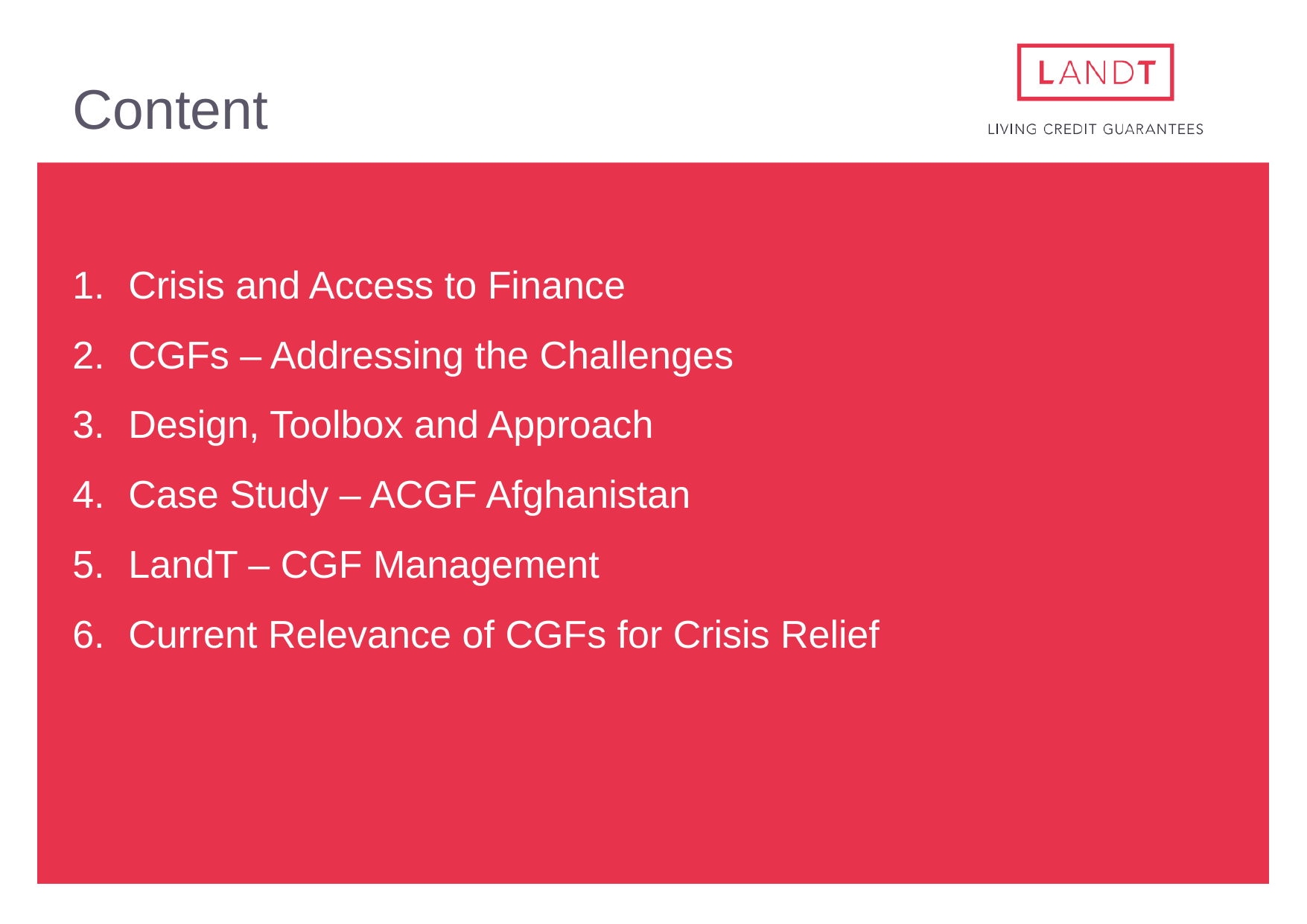

# Content
Crisis and Access to Finance
CGFs – Addressing the Challenges
Design, Toolbox and Approach
Case Study – ACGF Afghanistan
LandT – CGF Management
Current Relevance of CGFs for Crisis Relief